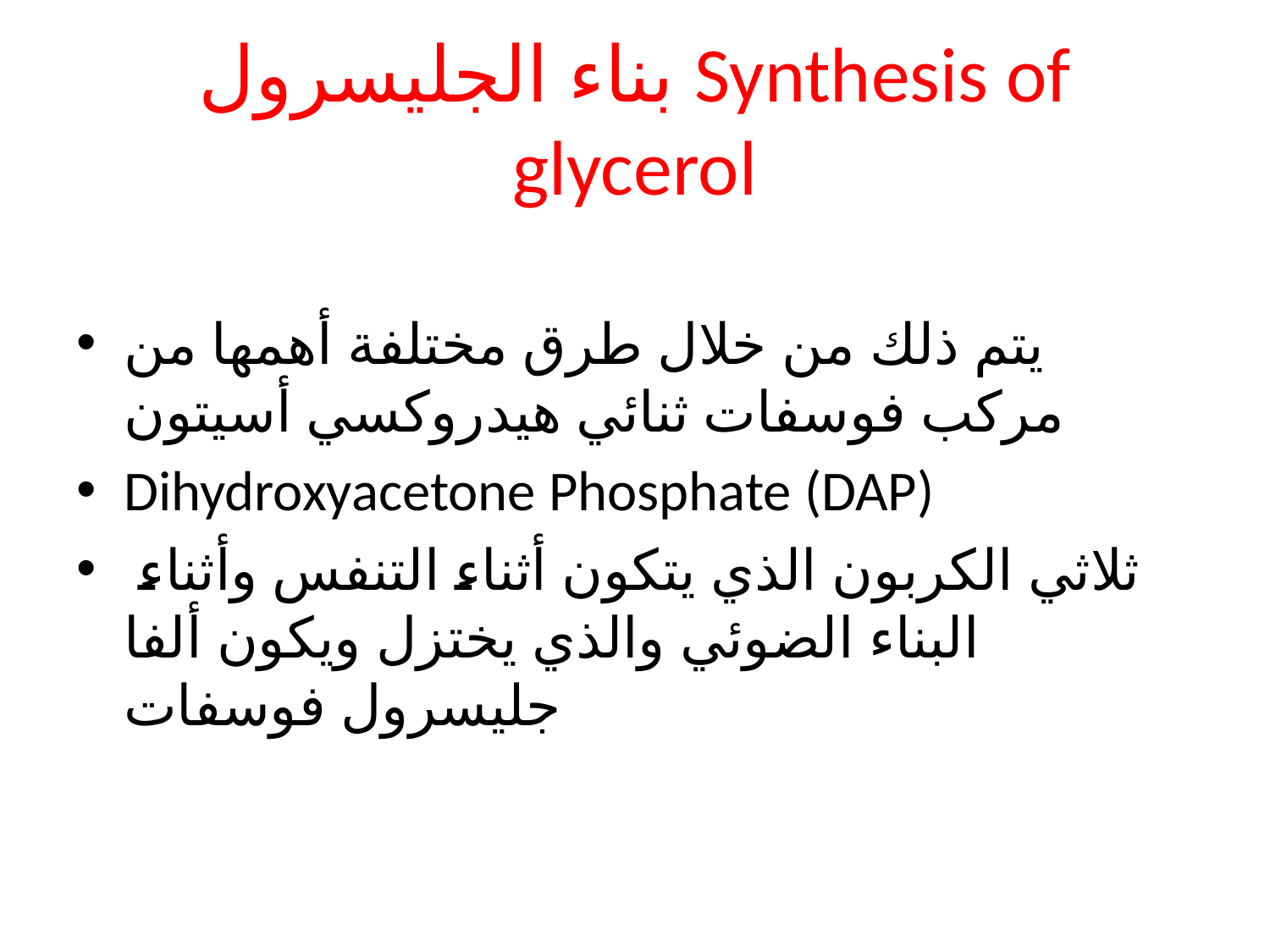

# بناء الجليسرول Synthesis of glycerol

يتم ذلك من خلال طرق مختلفة أهمها من مركب فوسفات ثنائي هيدروكسي أسيتون
Dihydroxyacetone Phosphate (DAP)
 ثلاثي الكربون الذي يتكون أثناء التنفس وأثناء البناء الضوئي والذي يختزل ويكون ألفا جليسرول فوسفات